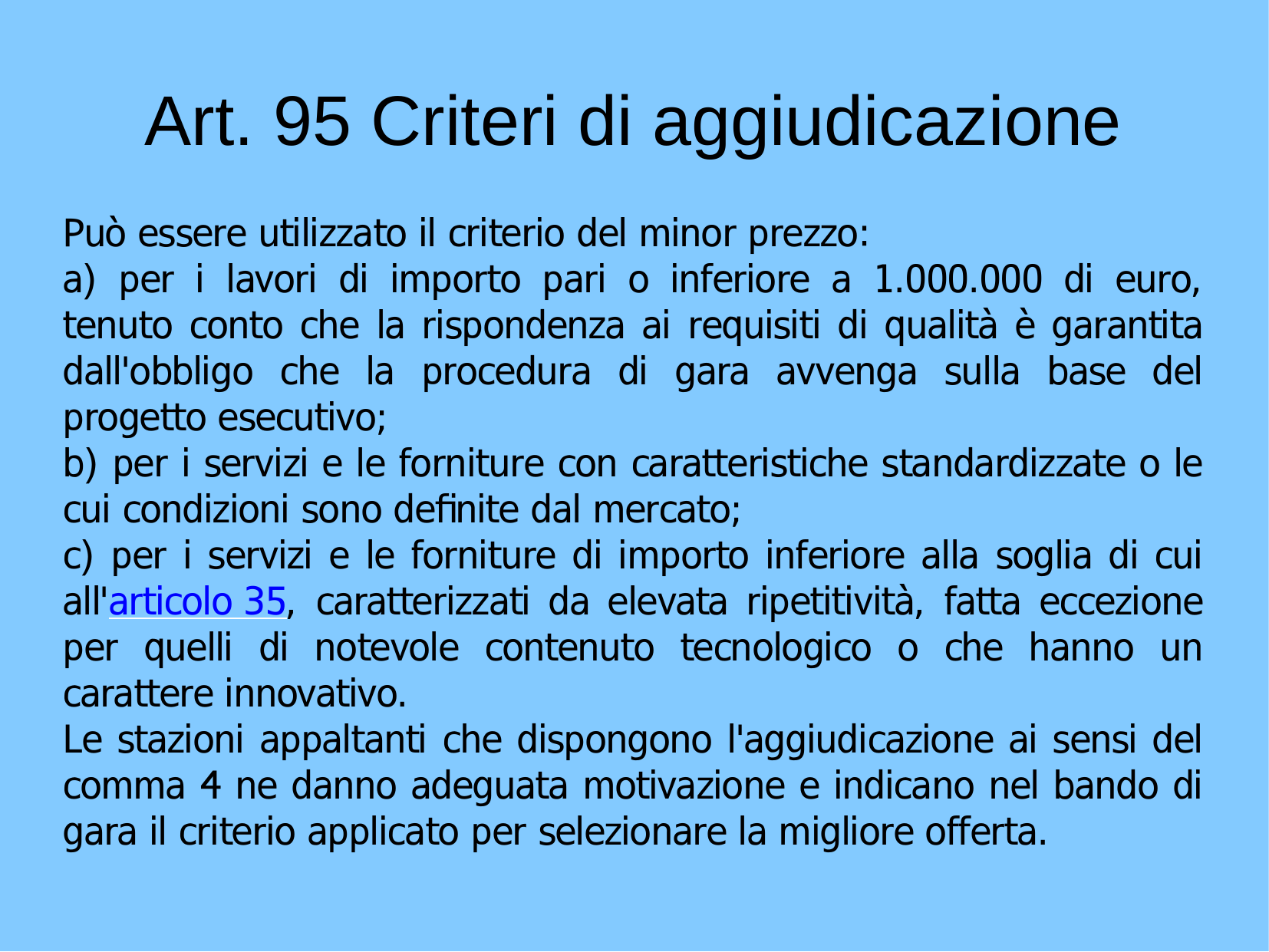

Art. 95 Criteri di aggiudicazione
Può essere utilizzato il criterio del minor prezzo:
a) per i lavori di importo pari o inferiore a 1.000.000 di euro, tenuto conto che la rispondenza ai requisiti di qualità è garantita dall'obbligo che la procedura di gara avvenga sulla base del progetto esecutivo;
b) per i servizi e le forniture con caratteristiche standardizzate o le cui condizioni sono definite dal mercato;
c) per i servizi e le forniture di importo inferiore alla soglia di cui all'articolo 35, caratterizzati da elevata ripetitività, fatta eccezione per quelli di notevole contenuto tecnologico o che hanno un carattere innovativo.
Le stazioni appaltanti che dispongono l'aggiudicazione ai sensi del comma 4 ne danno adeguata motivazione e indicano nel bando di gara il criterio applicato per selezionare la migliore offerta.